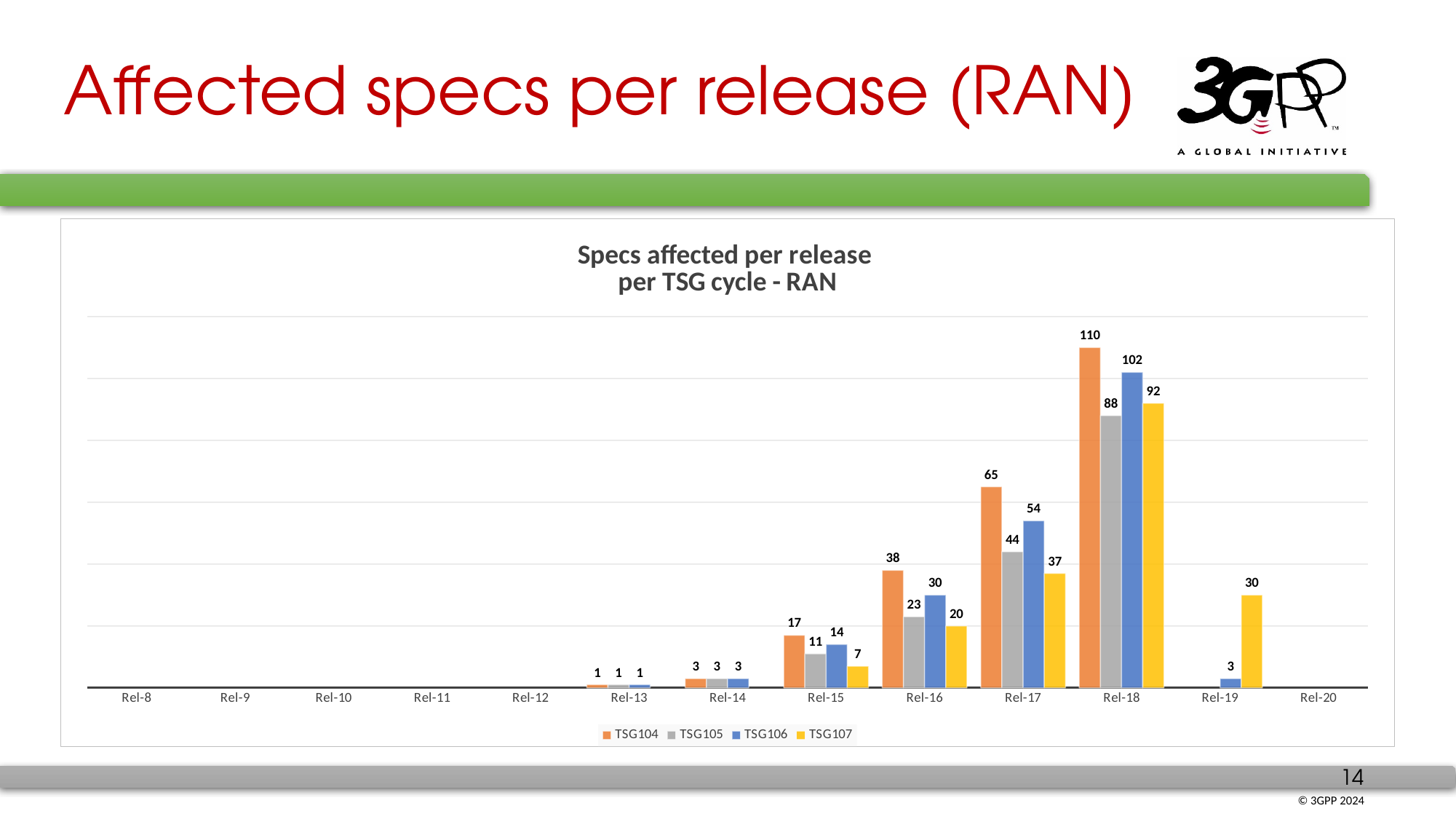

# Affected specs per release (RAN)

### Chart: Specs affected per release per TSG cycle - RAN

| Category | TSG104 | TSG105 | TSG106 | TSG107 |
|---|---|---|---|---|
| Rel-8 | None | None | None | None |
| Rel-9 | None | None | None | None |
| Rel-10 | None | None | None | None |
| Rel-11 | None | None | None | None |
| Rel-12 | None | None | None | None |
| Rel-13 | 1.0 | 1.0 | 1.0 | None |
| Rel-14 | 3.0 | 3.0 | 3.0 | None |
| Rel-15 | 17.0 | 11.0 | 14.0 | 7.0 |
| Rel-16 | 38.0 | 23.0 | 30.0 | 20.0 |
| Rel-17 | 65.0 | 44.0 | 54.0 | 37.0 |
| Rel-18 | 110.0 | 88.0 | 102.0 | 92.0 |
| Rel-19 | None | None | 3.0 | 30.0 |
| Rel-20 | None | None | None | None |